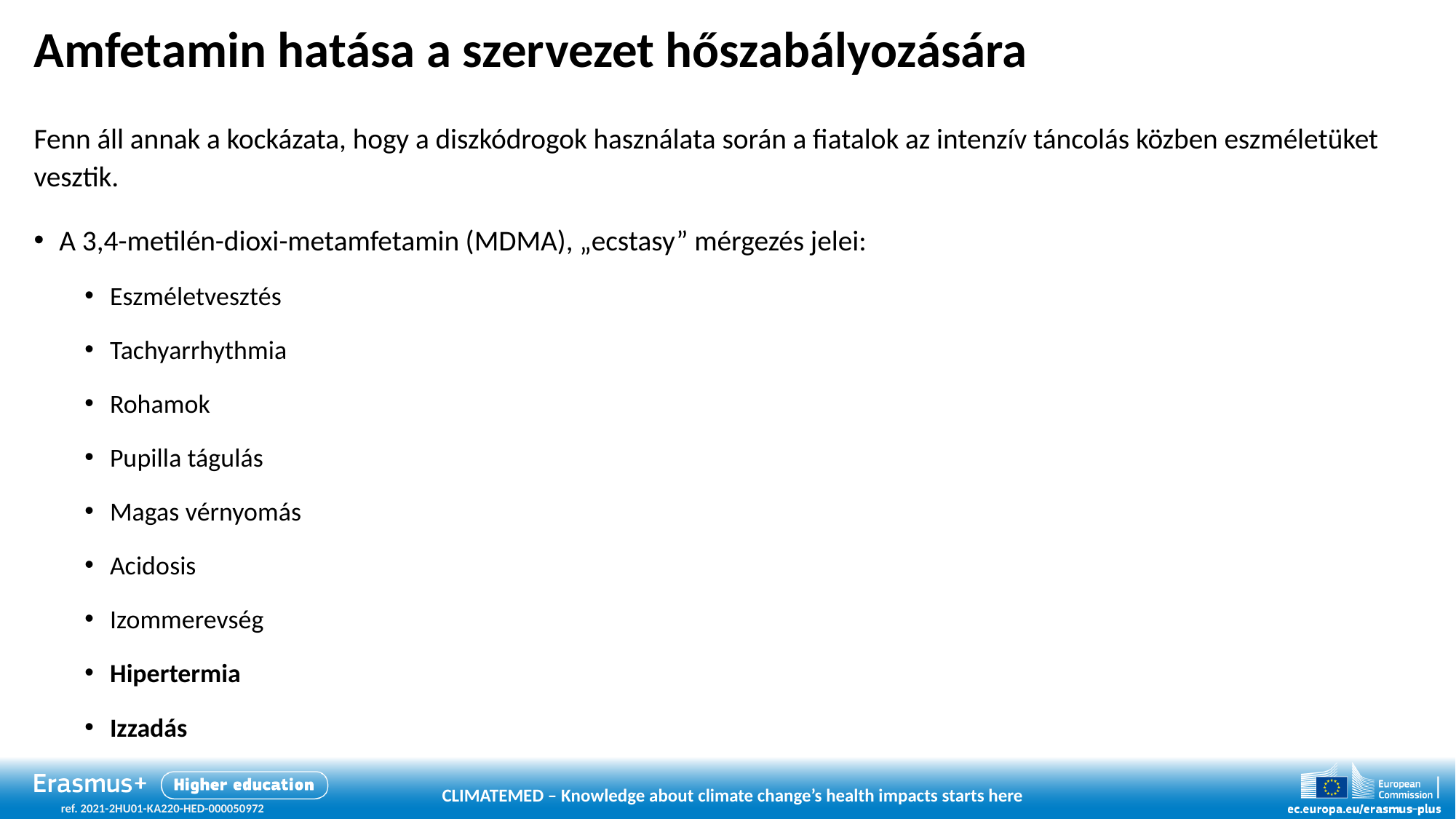

# Amfetamin hatása a szervezet hőszabályozására
Fenn áll annak a kockázata, hogy a diszkódrogok használata során a fiatalok az intenzív táncolás közben eszméletüket vesztik.
A 3,4-metilén-dioxi-metamfetamin (MDMA), „ecstasy” mérgezés jelei:
Eszméletvesztés
Tachyarrhythmia
Rohamok
Pupilla tágulás
Magas vérnyomás
Acidosis
Izommerevség
Hipertermia
Izzadás